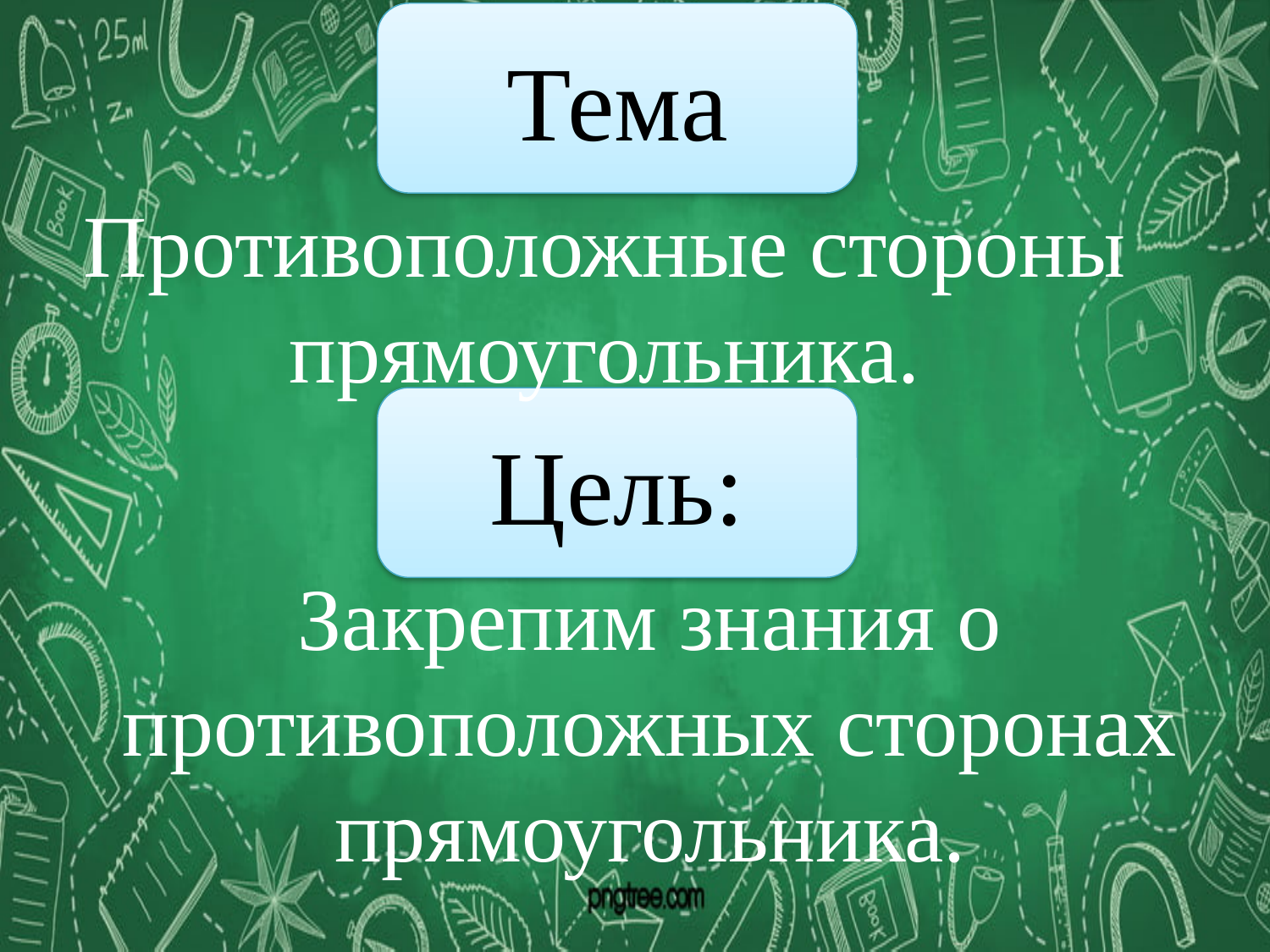

Тема
Противоположные стороны прямоугольника.
Цель:
Закрепим знания о противоположных сторонах прямоугольника.